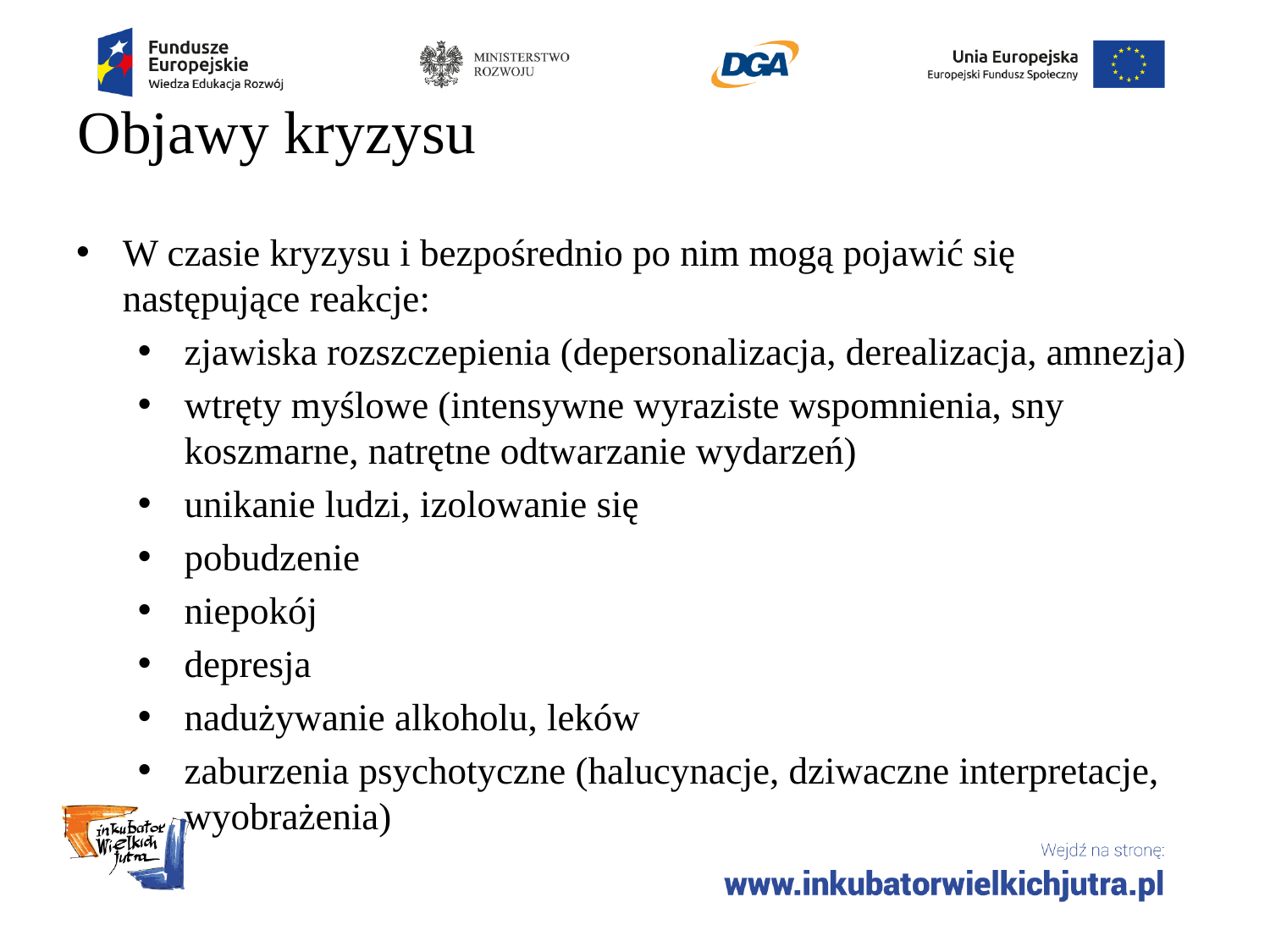

# Objawy kryzysu
W czasie kryzysu i bezpośrednio po nim mogą pojawić się następujące reakcje:
zjawiska rozszczepienia (depersonalizacja, derealizacja, amnezja)
wtręty myślowe (intensywne wyraziste wspomnienia, sny koszmarne, natrętne odtwarzanie wydarzeń)
unikanie ludzi, izolowanie się
pobudzenie
niepokój
depresja
nadużywanie alkoholu, leków
zaburzenia psychotyczne (halucynacje, dziwaczne interpretacje, wyobrażenia)